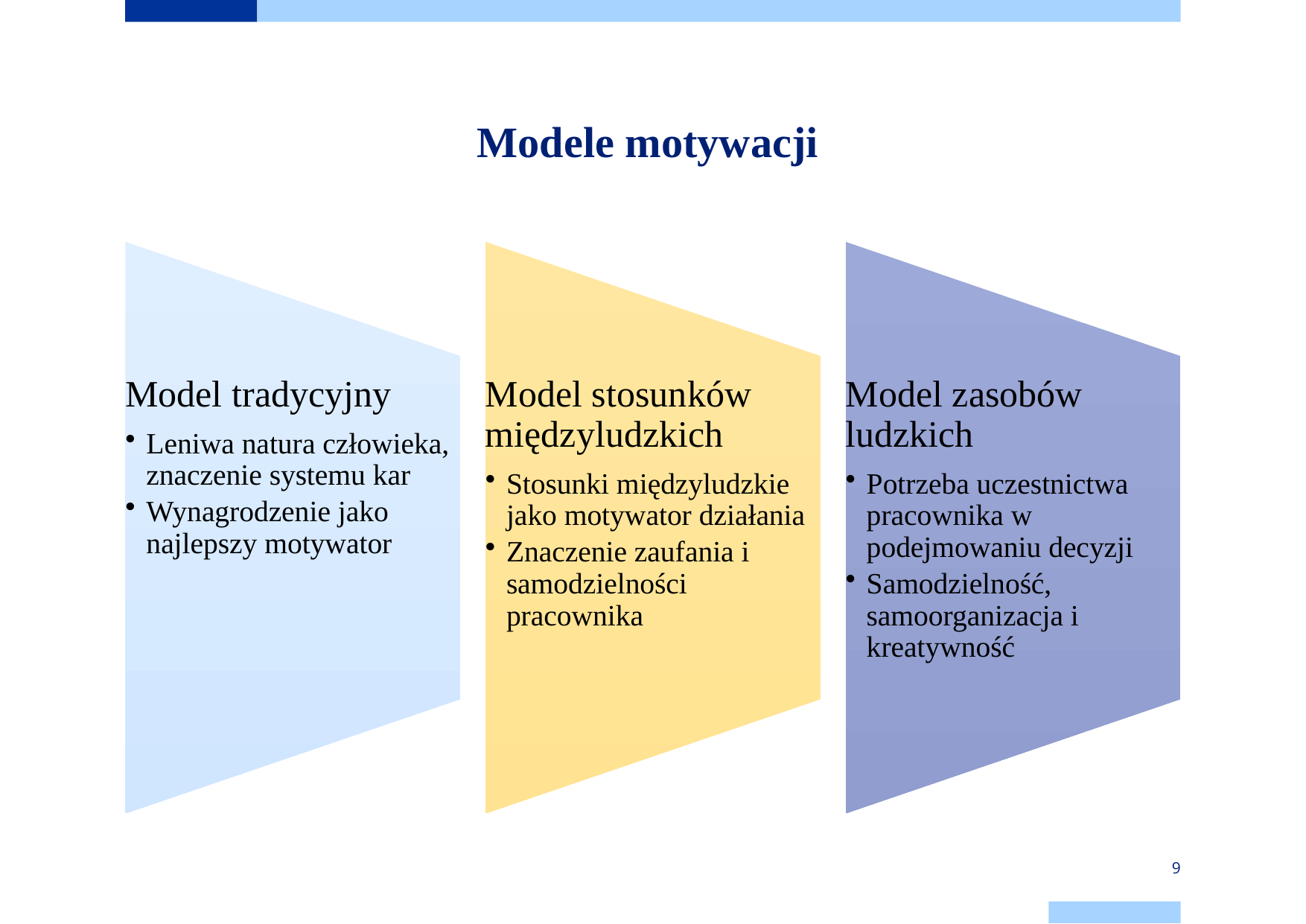

# Modele motywacji
Model tradycyjny
Leniwa natura człowieka, znaczenie systemu kar
Wynagrodzenie jako najlepszy motywator
Model stosunków międzyludzkich
Stosunki międzyludzkie jako motywator działania
Znaczenie zaufania i samodzielności pracownika
Model zasobów ludzkich
Potrzeba uczestnictwa pracownika w podejmowaniu decyzji
Samodzielność, samoorganizacja i kreatywność
9